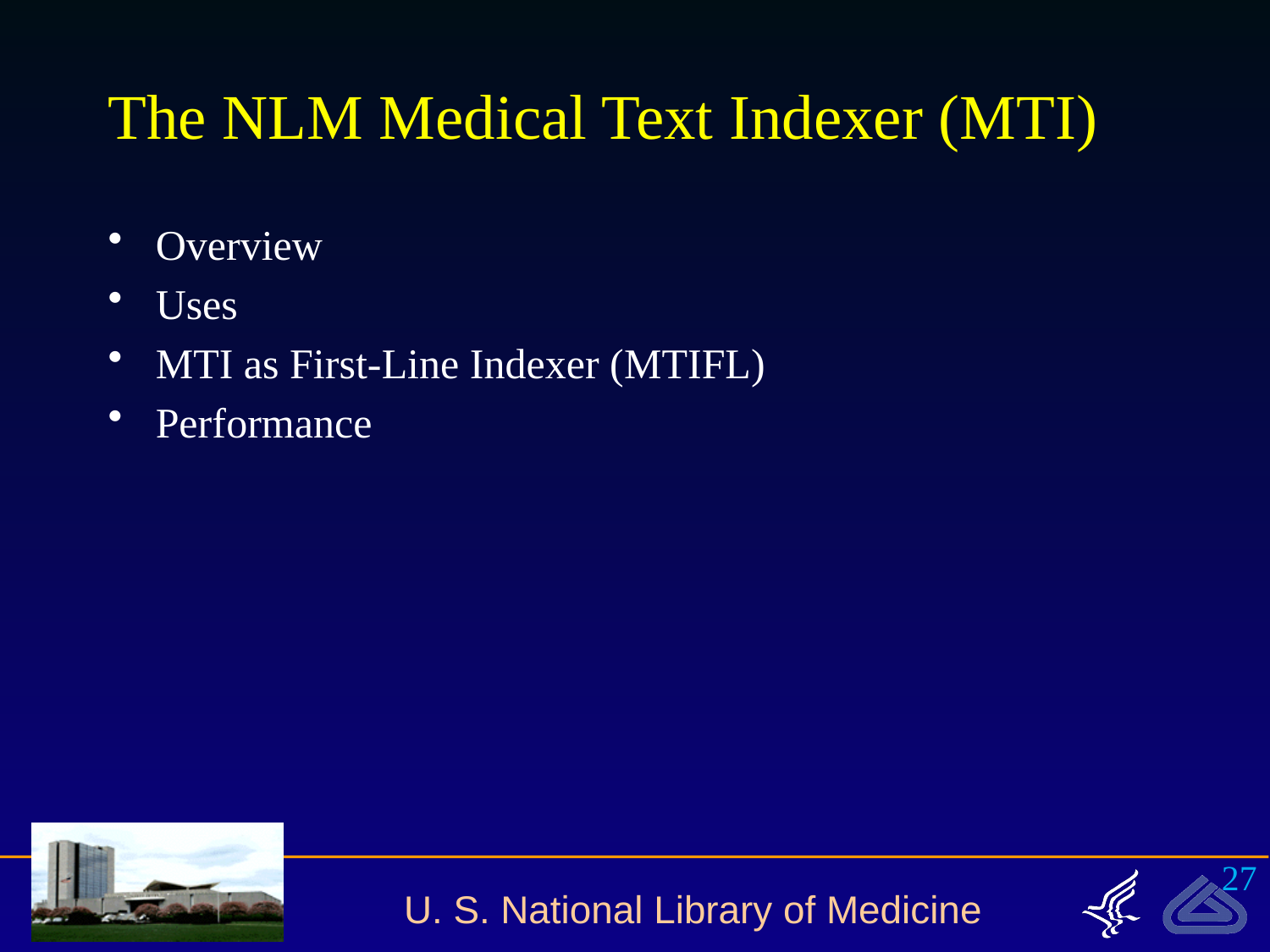

# The NLM Medical Text Indexer (MTI)
Overview
Uses
MTI as First-Line Indexer (MTIFL)
Performance

27